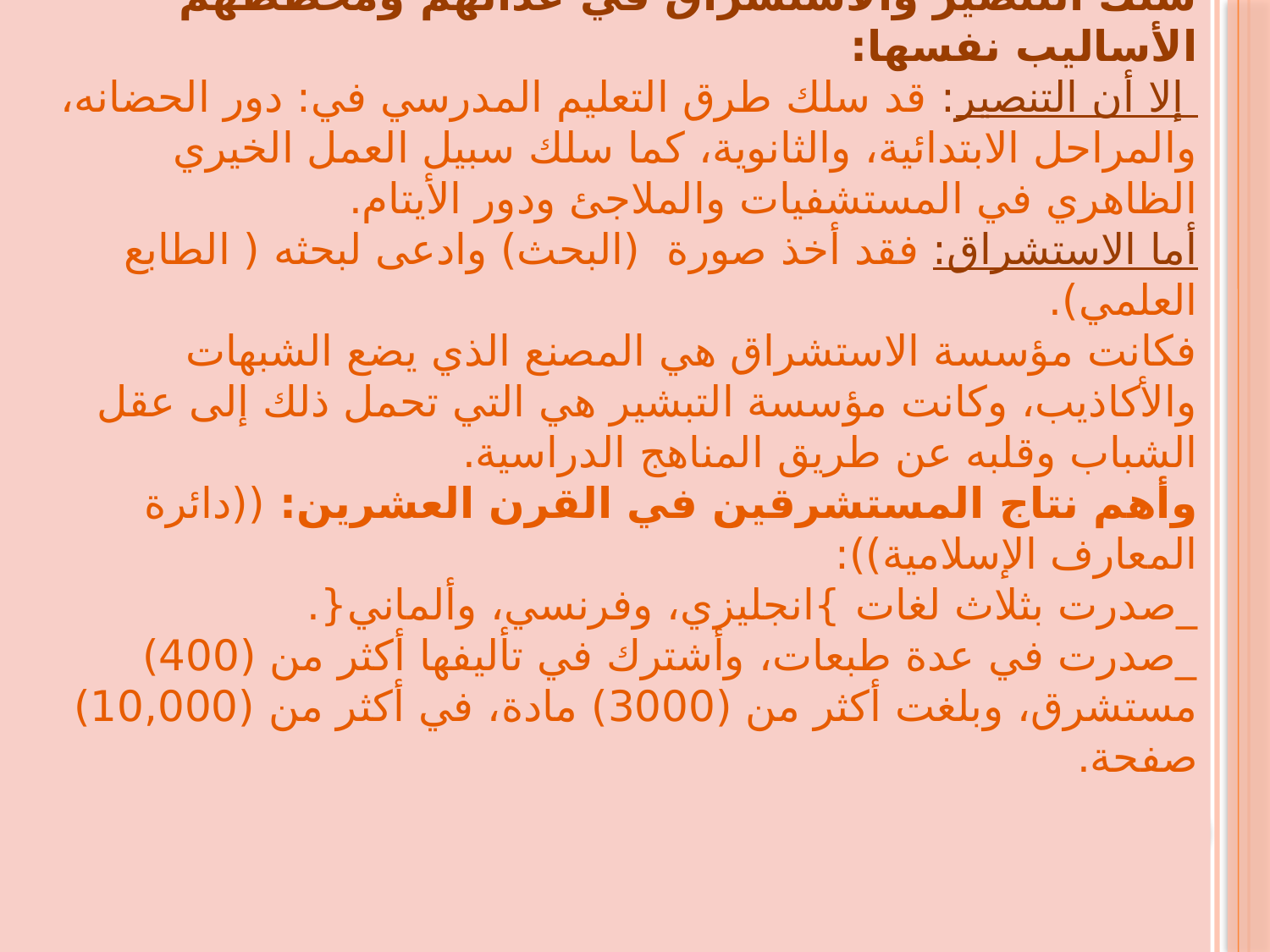

سلك التنصير والاستشراق في عدائهم ومخططهم الأساليب نفسها:
 إلا أن التنصير: قد سلك طرق التعليم المدرسي في: دور الحضانه، والمراحل الابتدائية، والثانوية، كما سلك سبيل العمل الخيري الظاهري في المستشفيات والملاجئ ودور الأيتام.
أما الاستشراق: فقد أخذ صورة  (البحث) وادعى لبحثه ( الطابع العلمي).
فكانت مؤسسة الاستشراق هي المصنع الذي يضع الشبهات والأكاذيب، وكانت مؤسسة التبشير هي التي تحمل ذلك إلى عقل الشباب وقلبه عن طريق المناهج الدراسية.
وأهم نتاج المستشرقين في القرن العشرين: ((دائرة المعارف الإسلامية)):
_صدرت بثلاث لغات }انجليزي، وفرنسي، وألماني{.
_صدرت في عدة طبعات، وأشترك في تأليفها أكثر من (400) مستشرق، وبلغت أكثر من (3000) مادة، في أكثر من (10,000) صفحة.